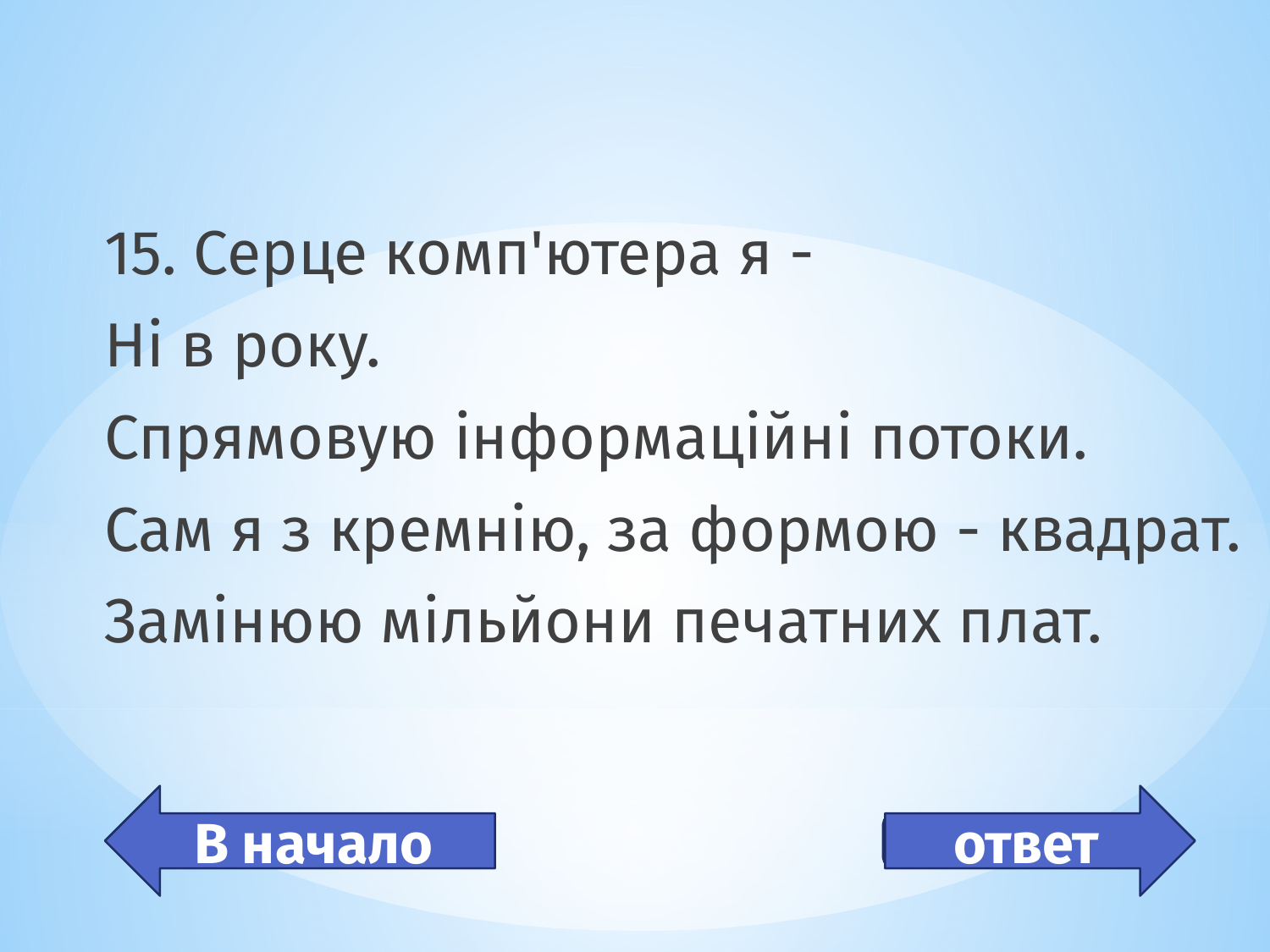

15. Серце комп'ютера я -
Ні в року.
Спрямовую інформаційні потоки.
Сам я з кремнію, за формою - квадрат.
Замінюю мільйони печатних плат.

В начало
ответ
Процессор